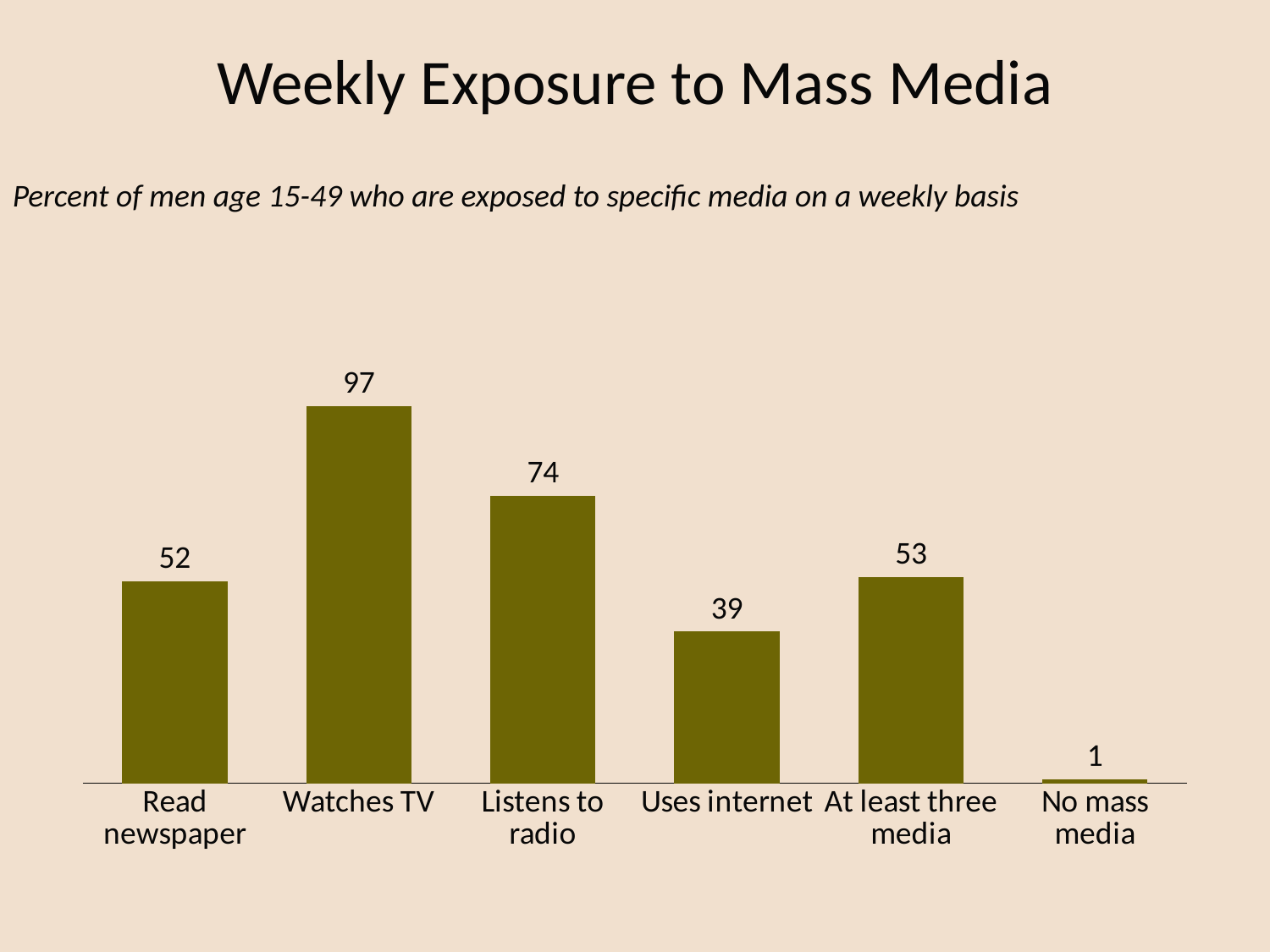

# Weekly Exposure to Mass Media
Percent of men age 15-49 who are exposed to specific media on a weekly basis

### Chart

| Category | Men |
|---|---|
| Read newspaper | 52.0 |
| Watches TV | 97.0 |
| Listens to radio | 74.0 |
| Uses internet | 39.0 |
| At least three media | 53.0 |
| No mass media | 1.0 |